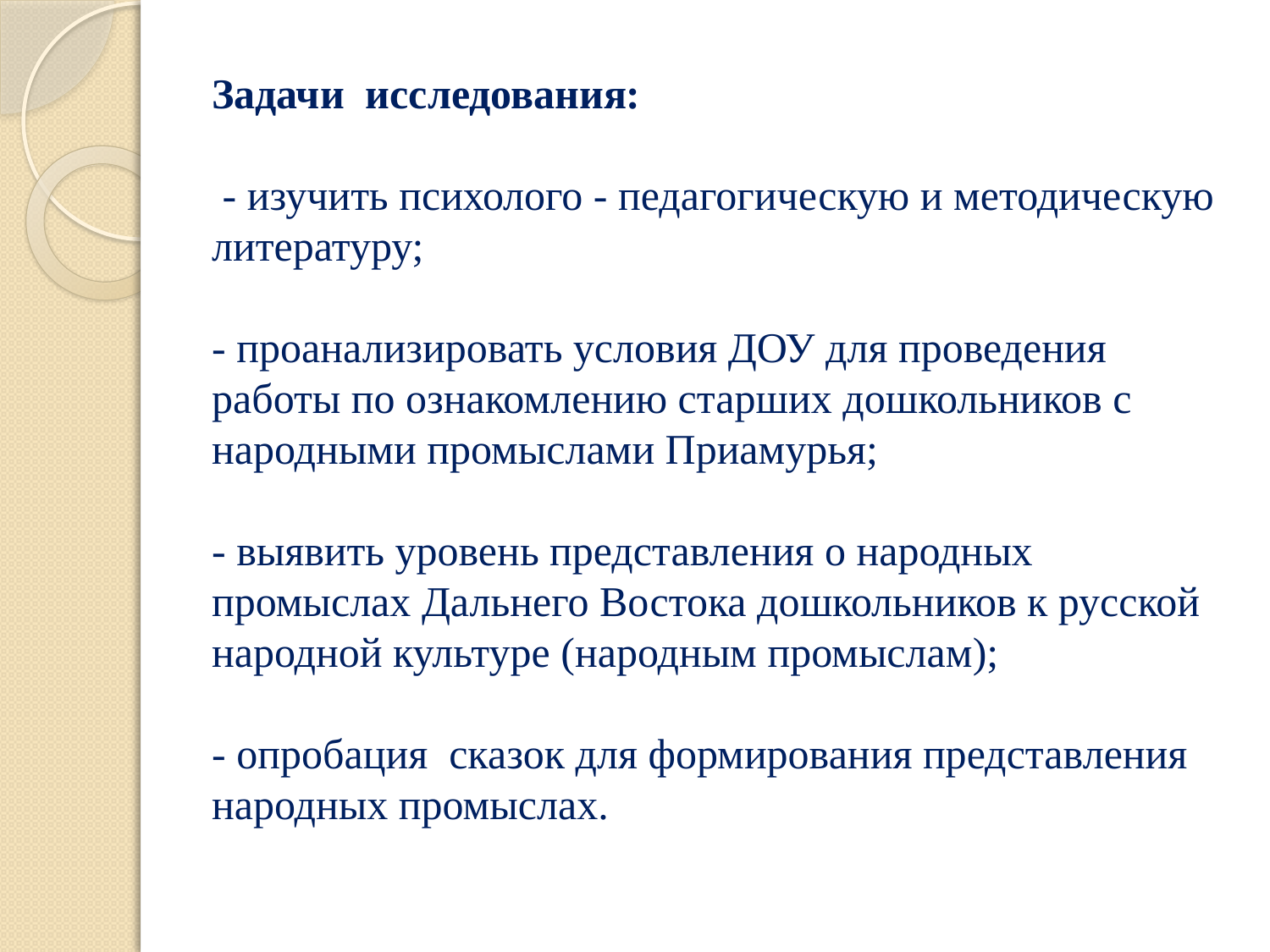

# Задачи  исследования: - изучить психолого - педагогическую и методическую литературу; - проанализировать условия ДОУ для проведения работы по ознакомлению старших дошкольников с народными промыслами Приамурья; - выявить уровень представления о народных промыслах Дальнего Востока дошкольников к русской народной культуре (народным промыслам); - опробация  сказок для формирования представления народных промыслах.